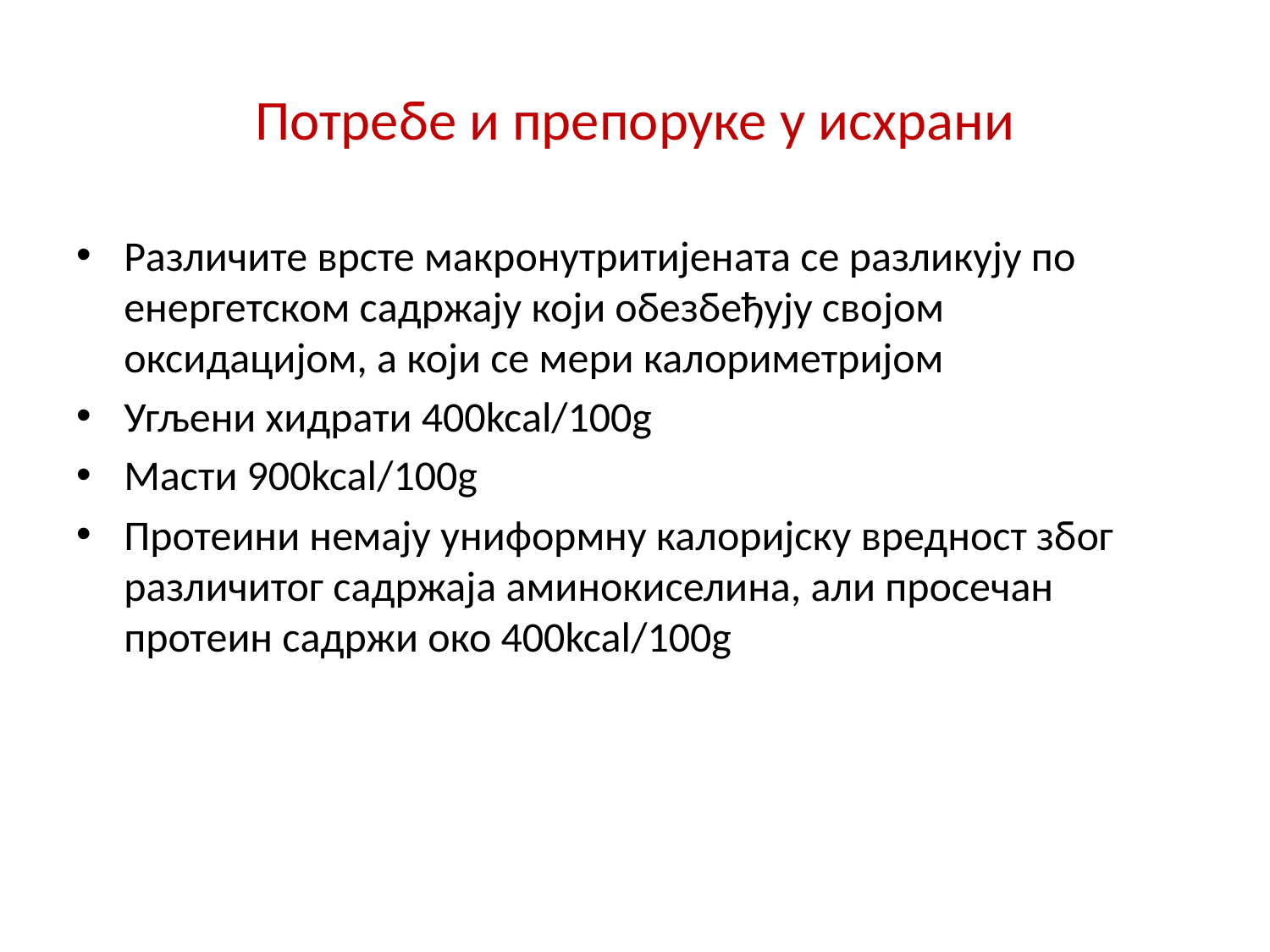

# Потребе и препоруке у исхрани
Различите врсте макронутритијенaта се разликују по енергетском садржају који обезбеђују своjом оксидацијом, а који се мери калориметријом
Угљени хидрати 400kcal/100g
Масти 900kcal/100g
Протеини немају униформну калоријску вредност због различитог садржаја аминокиселина, али просечан протеин садржи око 400kcal/100g